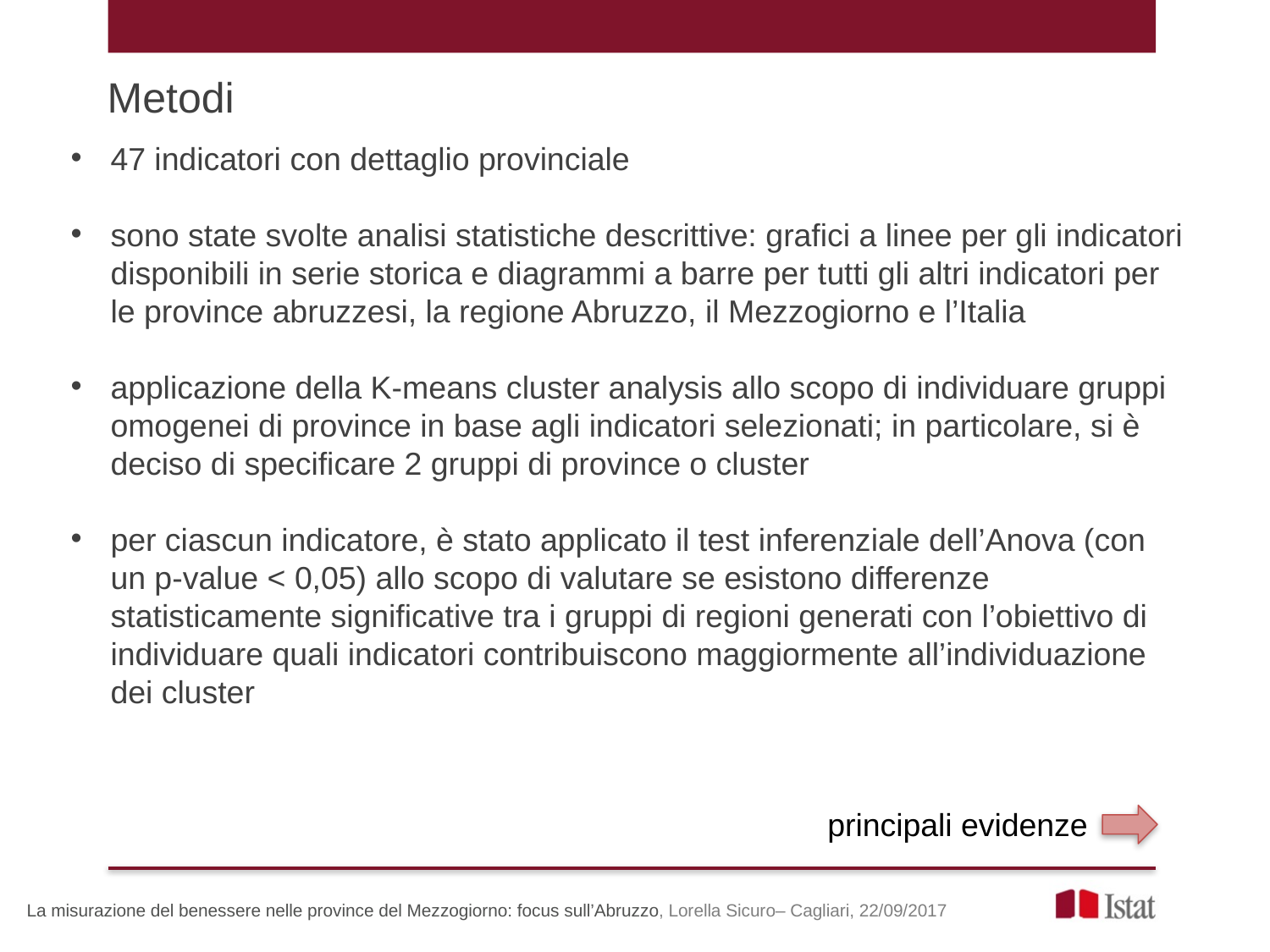

Metodi

47 indicatori con dettaglio provinciale

sono state svolte analisi statistiche descrittive: grafici a linee per gli indicatori disponibili in serie storica e diagrammi a barre per tutti gli altri indicatori per le province abruzzesi, la regione Abruzzo, il Mezzogiorno e l’Italia

applicazione della K-means cluster analysis allo scopo di individuare gruppi omogenei di province in base agli indicatori selezionati; in particolare, si è deciso di specificare 2 gruppi di province o cluster

per ciascun indicatore, è stato applicato il test inferenziale dell’Anova (con un p-value < 0,05) allo scopo di valutare se esistono differenze statisticamente significative tra i gruppi di regioni generati con l’obiettivo di individuare quali indicatori contribuiscono maggiormente all’individuazione dei cluster

principali evidenze

La misurazione del benessere nelle province del Mezzogiorno: focus sull’Abruzzo, Lorella Sicuro– Cagliari, 22/09/2017